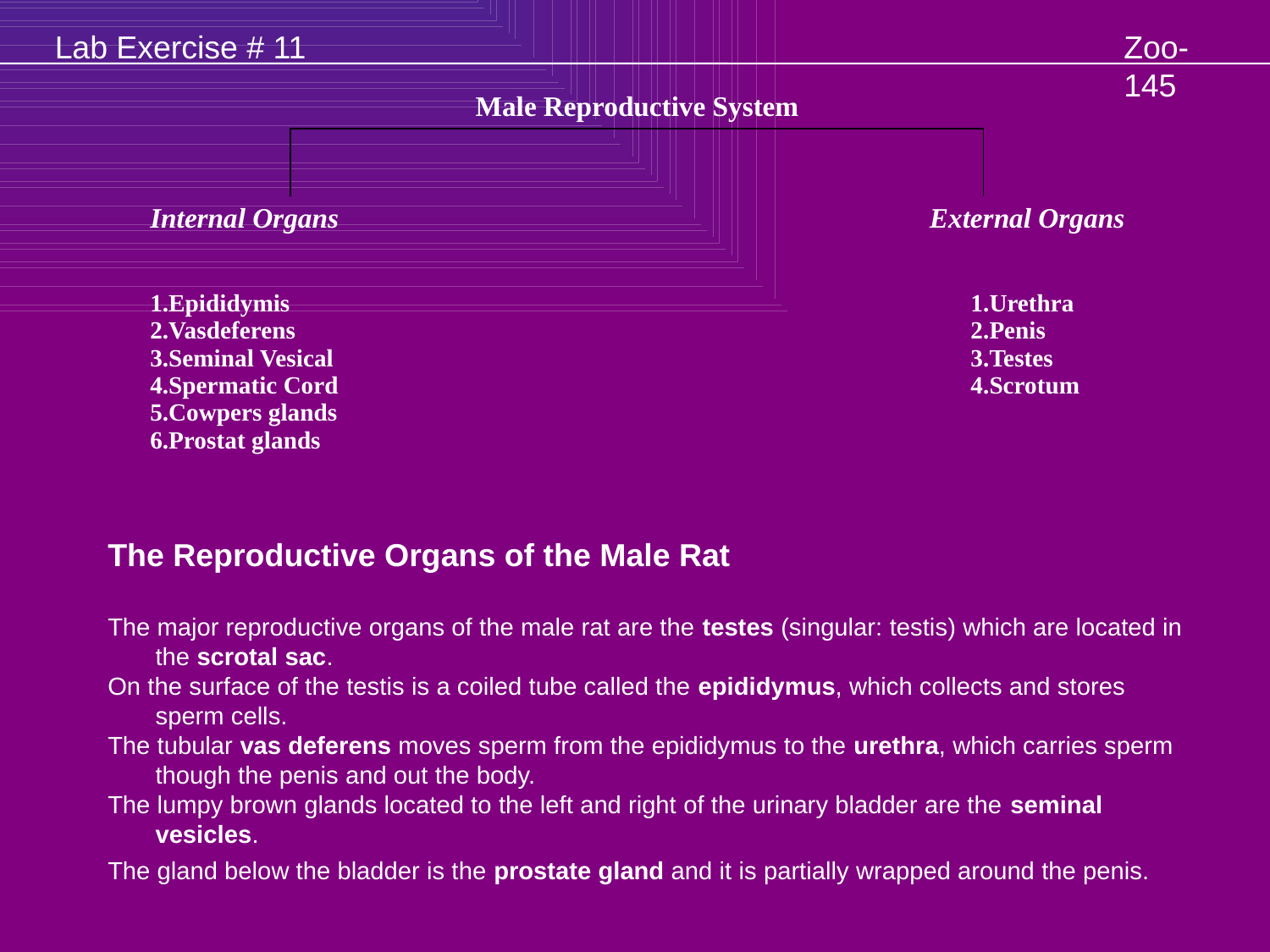

Lab Exercise # 11
Zoo- 145

| Male Reproductive System |  |  |  |  |  |  |  |  |
| --- | --- | --- | --- | --- | --- | --- | --- | --- |
|  |  |  |  |  |  |  |  |  |
| Internal Organs |  |  |  |  | External Organs |  |  |  |
| Epididymis Vasdeferens Seminal Vesical Spermatic Cord Cowpers glands Prostat glands |  |  |  |  |  |  | Urethra Penis Testes Scrotum |  |
The Reproductive Organs of the Male Rat

The major reproductive organs of the male rat are the testes (singular: testis) which are located in the scrotal sac.
On the surface of the testis is a coiled tube called the epididymus, which collects and stores sperm cells.
The tubular vas deferens moves sperm from the epididymus to the urethra, which carries sperm though the penis and out the body.
The lumpy brown glands located to the left and right of the urinary bladder are the seminal vesicles.
The gland below the bladder is the prostate gland and it is partially wrapped around the penis.